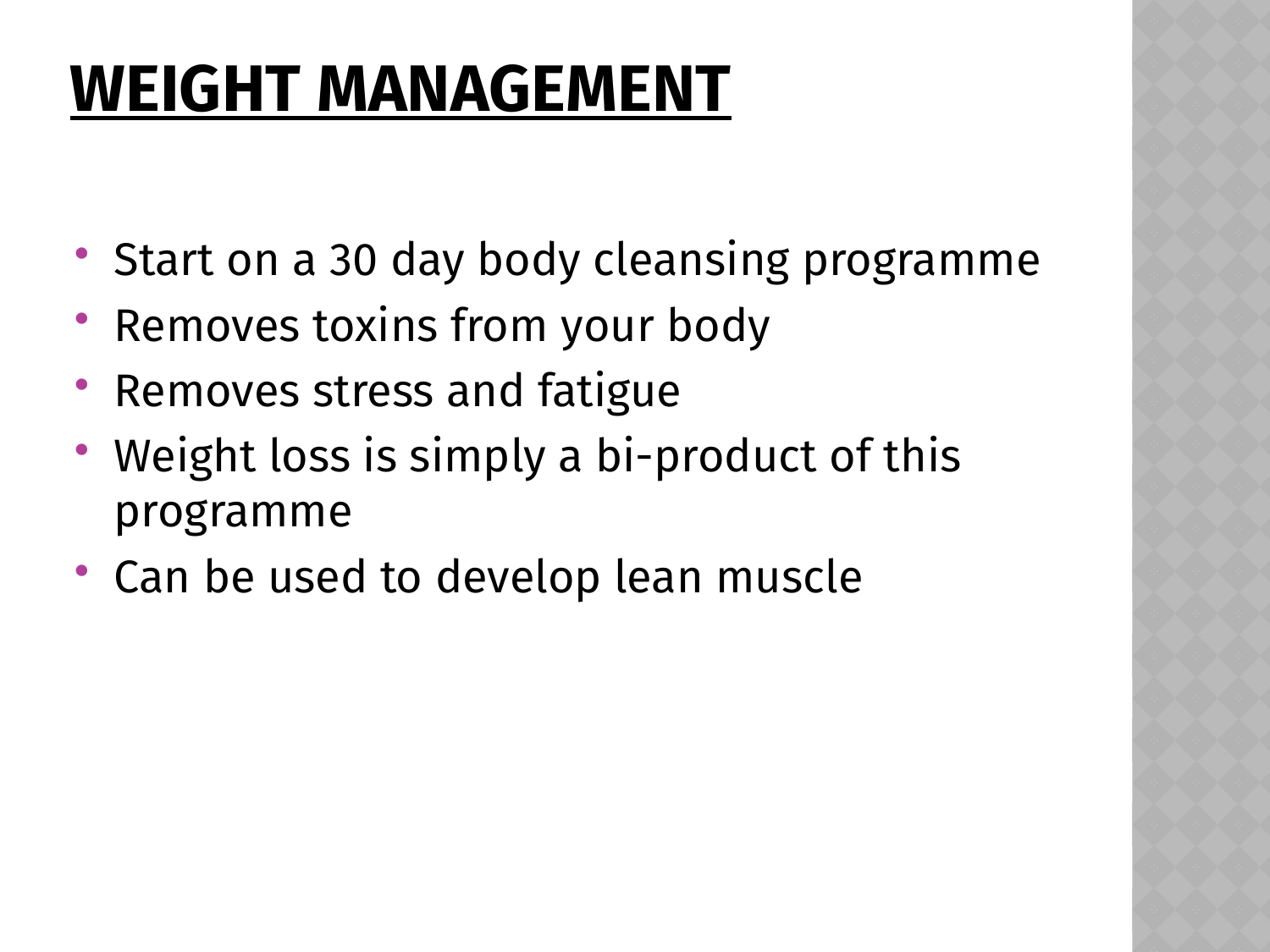

# Weight management
Start on a 30 day body cleansing programme
Removes toxins from your body
Removes stress and fatigue
Weight loss is simply a bi-product of this programme
Can be used to develop lean muscle